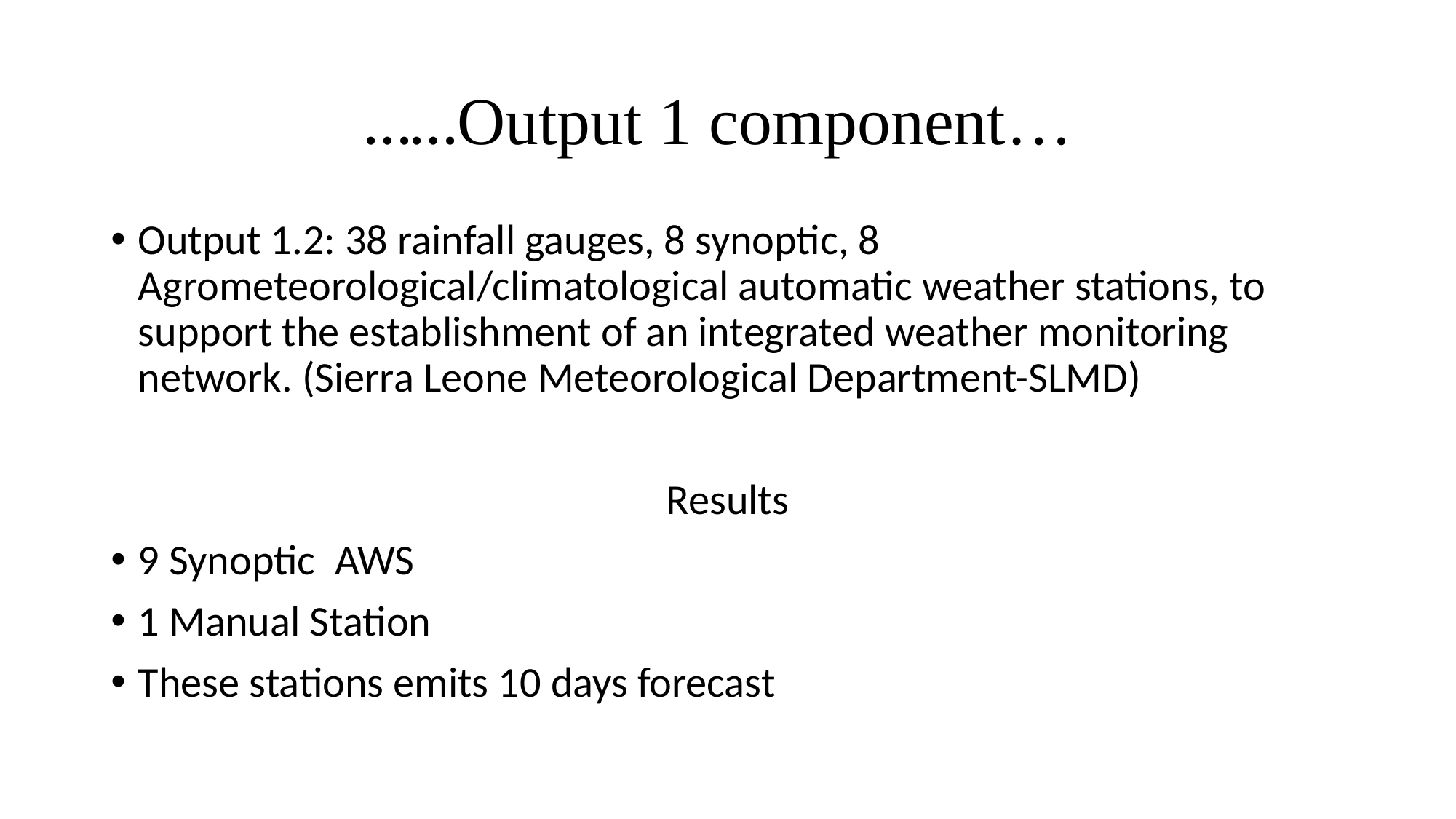

# ……Output 1 component…
Output 1.2: 38 rainfall gauges, 8 synoptic, 8 Agrometeorological/climatological automatic weather stations, to support the establishment of an integrated weather monitoring network. (Sierra Leone Meteorological Department-SLMD)

Results
9 Synoptic  AWS
1 Manual Station
These stations emits 10 days forecast